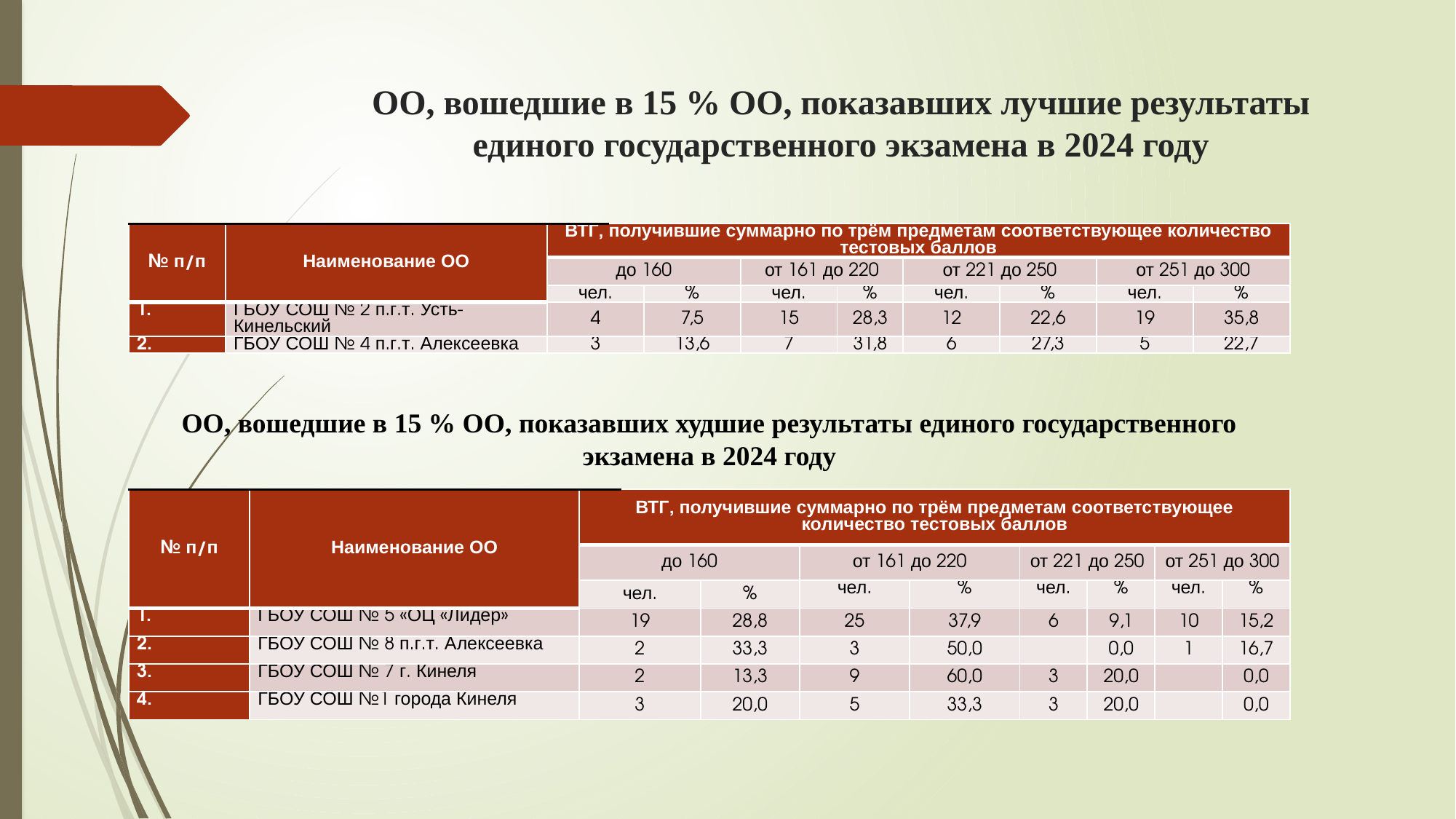

# ОО, вошедшие в 15 % ОО, показавших лучшие результаты единого государственного экзамена в 2024 году

| № п/п | Наименование ОО | ВТГ, получившие суммарно по трём предметам соответствующее количество тестовых баллов |  |  |  |  |  |  |  |
| --- | --- | --- | --- | --- | --- | --- | --- | --- | --- |
|  |  | до 160 |  | от 161 до 220 |  | от 221 до 250 |  | от 251 до 300 |  |
|  |  | чел. | % | чел. | % | чел. | % | чел. | % |
| 1. | ГБОУ СОШ № 2 п.г.т. Усть-Кинельский | 4 | 7,5 | 15 | 28,3 | 12 | 22,6 | 19 | 35,8 |
| 2. | ГБОУ СОШ № 4 п.г.т. Алексеевка | 3 | 13,6 | 7 | 31,8 | 6 | 27,3 | 5 | 22,7 |

ОО, вошедшие в 15 % ОО, показавших худшие результаты единого государственного экзамена в 2024 году

| № п/п | Наименование ОО | ВТГ, получившие суммарно по трём предметам соответствующее количество тестовых баллов |  |  |  |  |  |  |  |
| --- | --- | --- | --- | --- | --- | --- | --- | --- | --- |
|  |  | до 160 |  | от 161 до 220 |  | от 221 до 250 |  | от 251 до 300 |  |
|  |  | чел. | % | чел. | % | чел. | % | чел. | % |
| 1. | ГБОУ СОШ № 5 «ОЦ «Лидер» | 19 | 28,8 | 25 | 37,9 | 6 | 9,1 | 10 | 15,2 |
| 2. | ГБОУ СОШ № 8 п.г.т. Алексеевка | 2 | 33,3 | 3 | 50,0 |  | 0,0 | 1 | 16,7 |
| 3. | ГБОУ СОШ № 7 г. Кинеля | 2 | 13,3 | 9 | 60,0 | 3 | 20,0 |  | 0,0 |
| 4. | ГБОУ СОШ №1 города Кинеля | 3 | 20,0 | 5 | 33,3 | 3 | 20,0 |  | 0,0 |